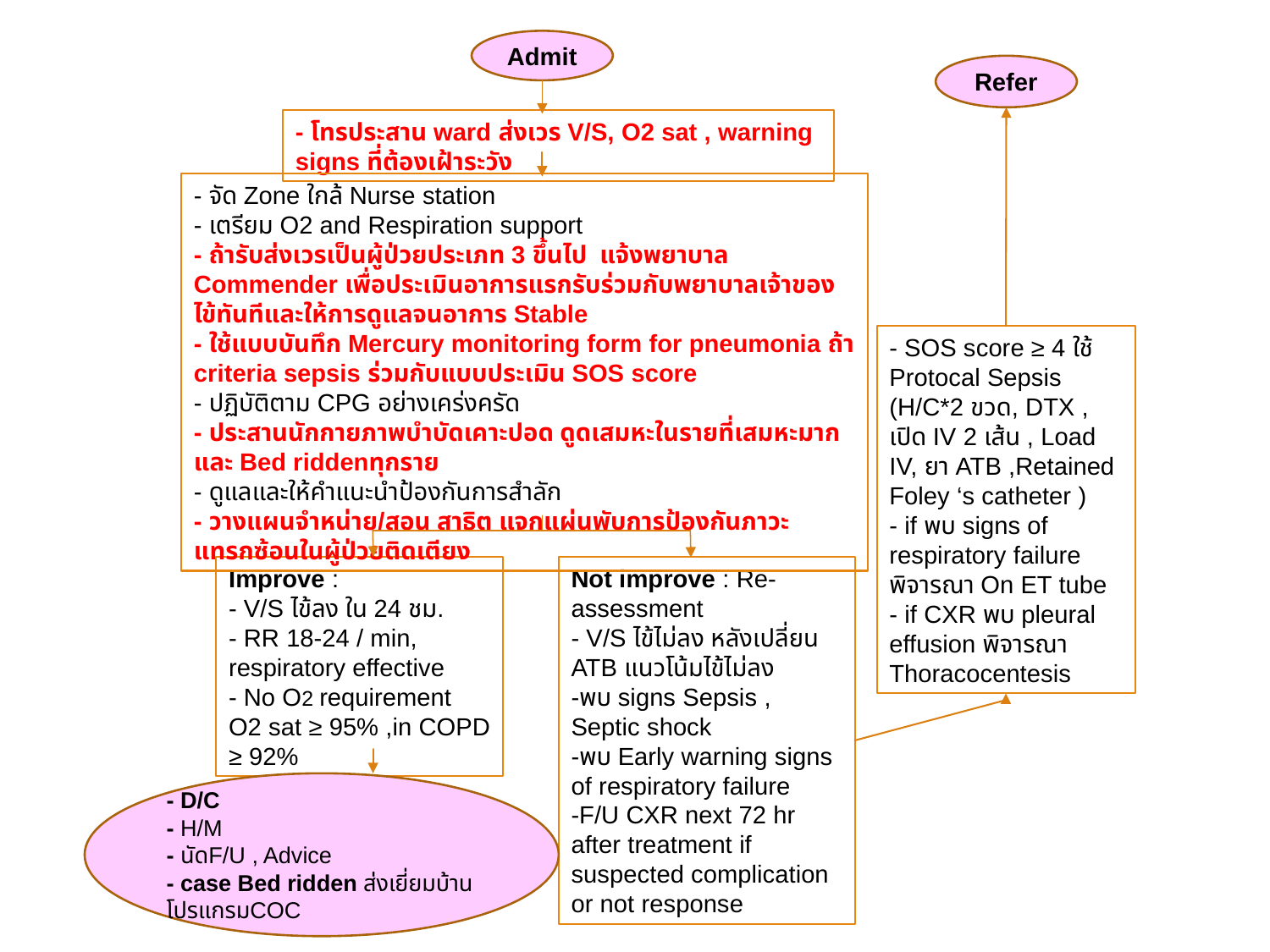

Admit
Refer
- โทรประสาน ward ส่งเวร V/S, O2 sat , warning signs ที่ต้องเฝ้าระวัง
- จัด Zone ใกล้ Nurse station
- เตรียม O2 and Respiration support
- ถ้ารับส่งเวรเป็นผู้ป่วยประเภท 3 ขึ้นไป  แจ้งพยาบาล Commender เพื่อประเมินอาการแรกรับร่วมกับพยาบาลเจ้าของไข้ทันทีและให้การดูแลจนอาการ Stable
- ใช้แบบบันทึก Mercury monitoring form for pneumonia ถ้า criteria sepsis ร่วมกับแบบประเมิน SOS score
- ปฏิบัติตาม CPG อย่างเคร่งครัด
- ประสานนักกายภาพบำบัดเคาะปอด ดูดเสมหะในรายที่เสมหะมากและ Bed riddenทุกราย
- ดูแลและให้คำแนะนำป้องกันการสำลัก
- วางแผนจำหน่าย/สอน สาธิต แจกแผ่นพับการป้องกันภาวะแทรกซ้อนในผู้ป่วยติดเตียง
- SOS score ≥ 4 ใช้ Protocal Sepsis (H/C*2 ขวด, DTX , เปิด IV 2 เส้น , Load IV, ยา ATB ,Retained Foley ‘s catheter )
- if พบ signs of respiratory failure พิจารณา On ET tube
- if CXR พบ pleural effusion พิจารณา Thoracocentesis
Improve :
- V/S ไข้ลง ใน 24 ชม.
- RR 18-24 / min, respiratory effective
- No O2 requirement
O2 sat ≥ 95% ,in COPD ≥ 92%
Not improve : Re-assessment
- V/S ไข้ไม่ลง หลังเปลี่ยน ATB แนวโน้มไข้ไม่ลง
-พบ signs Sepsis , Septic shock
-พบ Early warning signs of respiratory failure
-F/U CXR next 72 hr after treatment if suspected complication or not response
- D/C
- H/M
- นัดF/U , Advice
- case Bed ridden ส่งเยี่ยมบ้าน โปรแกรมCOC